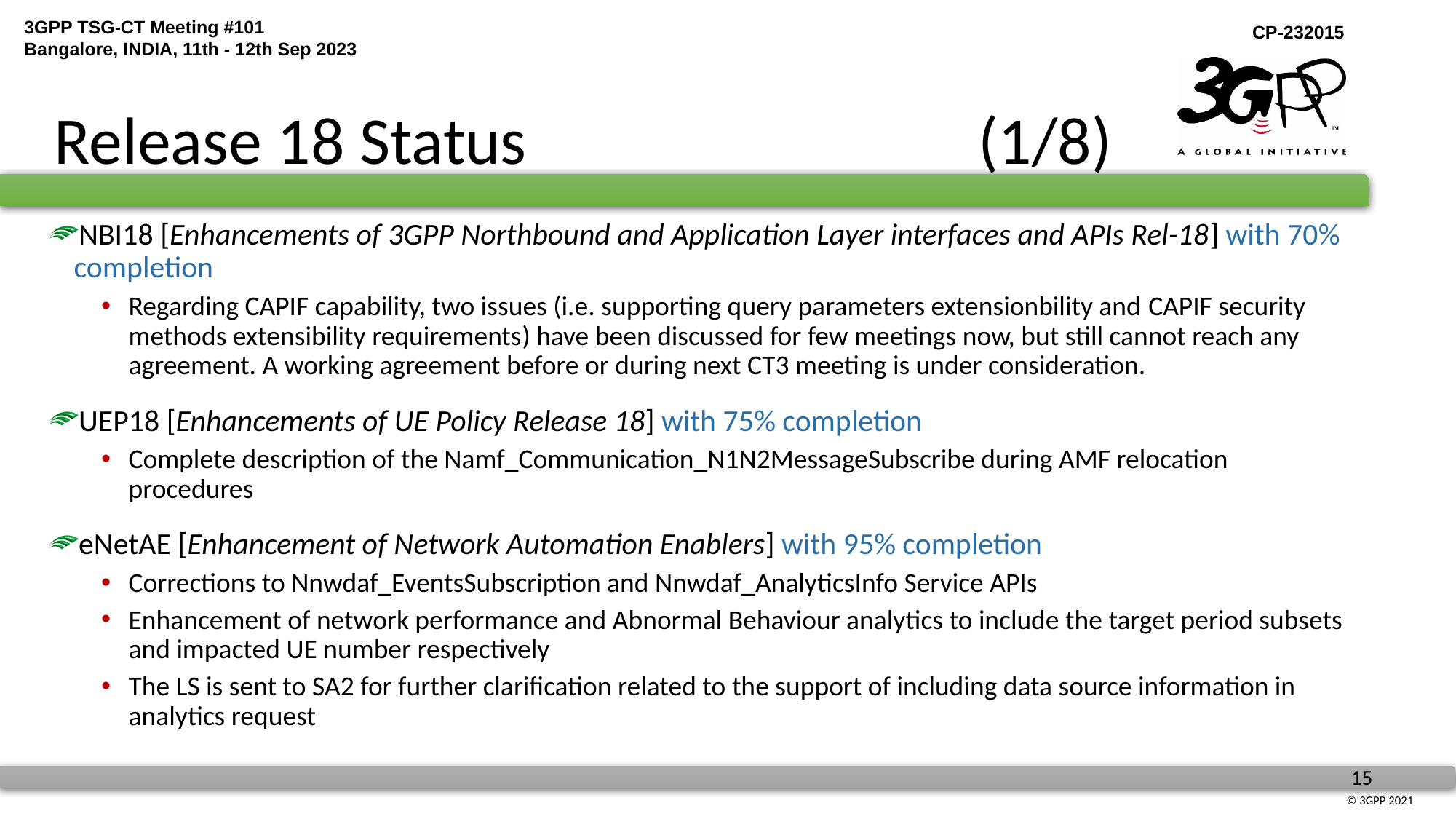

# Release 18 Status                              (1/8)
NBI18 [Enhancements of 3GPP Northbound and Application Layer interfaces and APIs Rel-18] with 70% completion
Regarding CAPIF capability, two issues (i.e. supporting query parameters extensionbility and CAPIF security methods extensibility requirements) have been discussed for few meetings now, but still cannot reach any agreement. A working agreement before or during next CT3 meeting is under consideration.
UEP18 [Enhancements of UE Policy Release 18] with 75% completion
Complete description of the Namf_Communication_N1N2MessageSubscribe during AMF relocation procedures
eNetAE [Enhancement of Network Automation Enablers] with 95% completion
Corrections to Nnwdaf_EventsSubscription and Nnwdaf_AnalyticsInfo Service APIs
Enhancement of network performance and Abnormal Behaviour analytics to include the target period subsets and impacted UE number respectively
The LS is sent to SA2 for further clarification related to the support of including data source information in analytics request